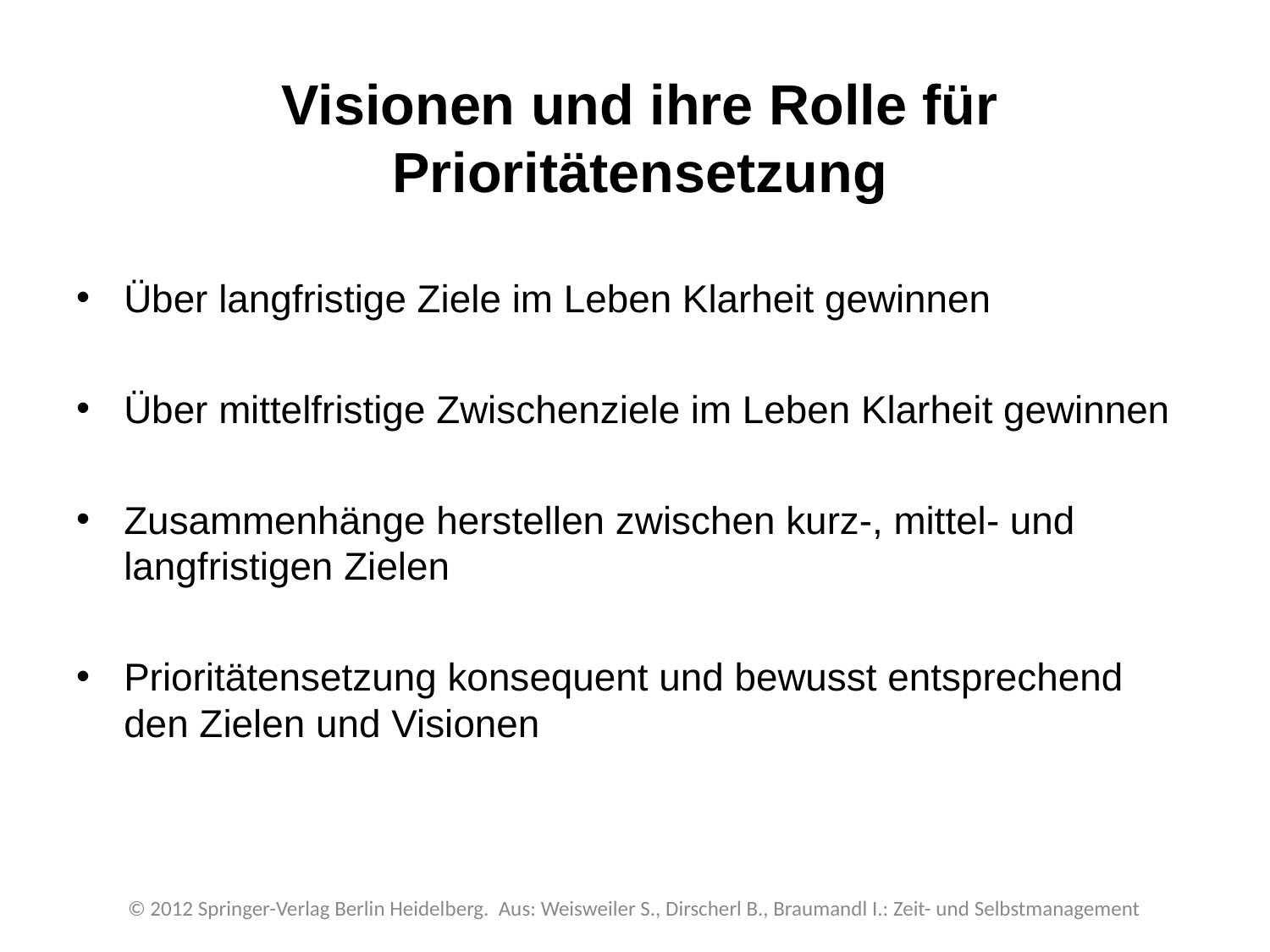

Visionen und ihre Rolle für Prioritätensetzung
Über langfristige Ziele im Leben Klarheit gewinnen

Über mittelfristige Zwischenziele im Leben Klarheit gewinnen

Zusammenhänge herstellen zwischen kurz-, mittel- und langfristigen Zielen

Prioritätensetzung konsequent und bewusst entsprechend den Zielen und Visionen
© 2012 Springer-Verlag Berlin Heidelberg.  Aus: Weisweiler S., Dirscherl B., Braumandl I.: Zeit- und Selbstmanagement